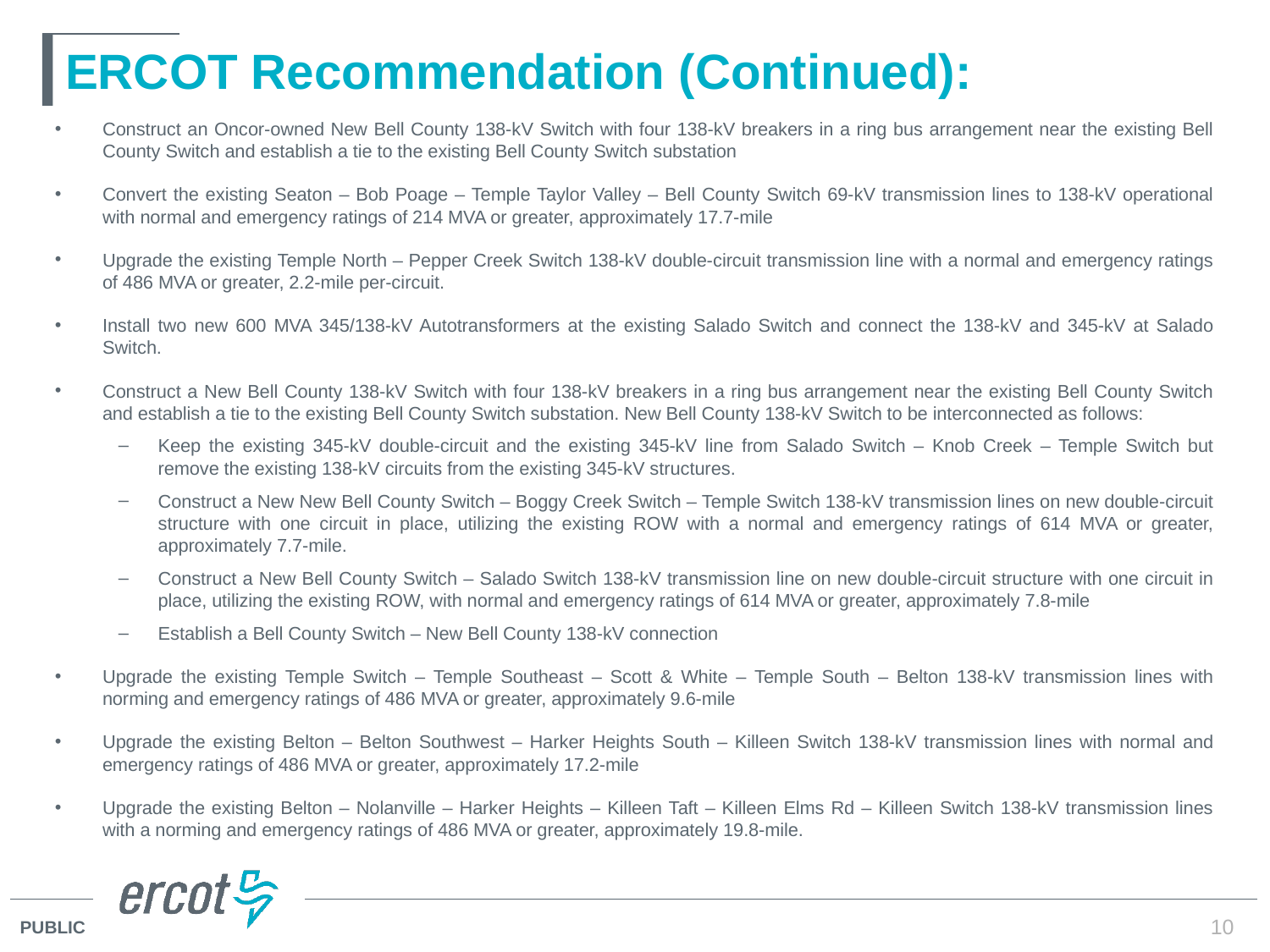

# ERCOT Recommendation (Continued):
Construct an Oncor-owned New Bell County 138-kV Switch with four 138-kV breakers in a ring bus arrangement near the existing Bell County Switch and establish a tie to the existing Bell County Switch substation
Convert the existing Seaton – Bob Poage – Temple Taylor Valley – Bell County Switch 69-kV transmission lines to 138-kV operational with normal and emergency ratings of 214 MVA or greater, approximately 17.7-mile
Upgrade the existing Temple North – Pepper Creek Switch 138-kV double-circuit transmission line with a normal and emergency ratings of 486 MVA or greater, 2.2-mile per-circuit.
Install two new 600 MVA 345/138-kV Autotransformers at the existing Salado Switch and connect the 138-kV and 345-kV at Salado Switch.
Construct a New Bell County 138-kV Switch with four 138-kV breakers in a ring bus arrangement near the existing Bell County Switch and establish a tie to the existing Bell County Switch substation. New Bell County 138-kV Switch to be interconnected as follows:
Keep the existing 345-kV double-circuit and the existing 345-kV line from Salado Switch – Knob Creek – Temple Switch but remove the existing 138-kV circuits from the existing 345-kV structures.
Construct a New New Bell County Switch – Boggy Creek Switch – Temple Switch 138-kV transmission lines on new double-circuit structure with one circuit in place, utilizing the existing ROW with a normal and emergency ratings of 614 MVA or greater, approximately 7.7-mile.
Construct a New Bell County Switch – Salado Switch 138-kV transmission line on new double-circuit structure with one circuit in place, utilizing the existing ROW, with normal and emergency ratings of 614 MVA or greater, approximately 7.8-mile
Establish a Bell County Switch – New Bell County 138-kV connection
Upgrade the existing Temple Switch – Temple Southeast – Scott & White – Temple South – Belton 138-kV transmission lines with norming and emergency ratings of 486 MVA or greater, approximately 9.6-mile
Upgrade the existing Belton – Belton Southwest – Harker Heights South – Killeen Switch 138-kV transmission lines with normal and emergency ratings of 486 MVA or greater, approximately 17.2-mile
Upgrade the existing Belton – Nolanville – Harker Heights – Killeen Taft – Killeen Elms Rd – Killeen Switch 138-kV transmission lines with a norming and emergency ratings of 486 MVA or greater, approximately 19.8-mile.
10